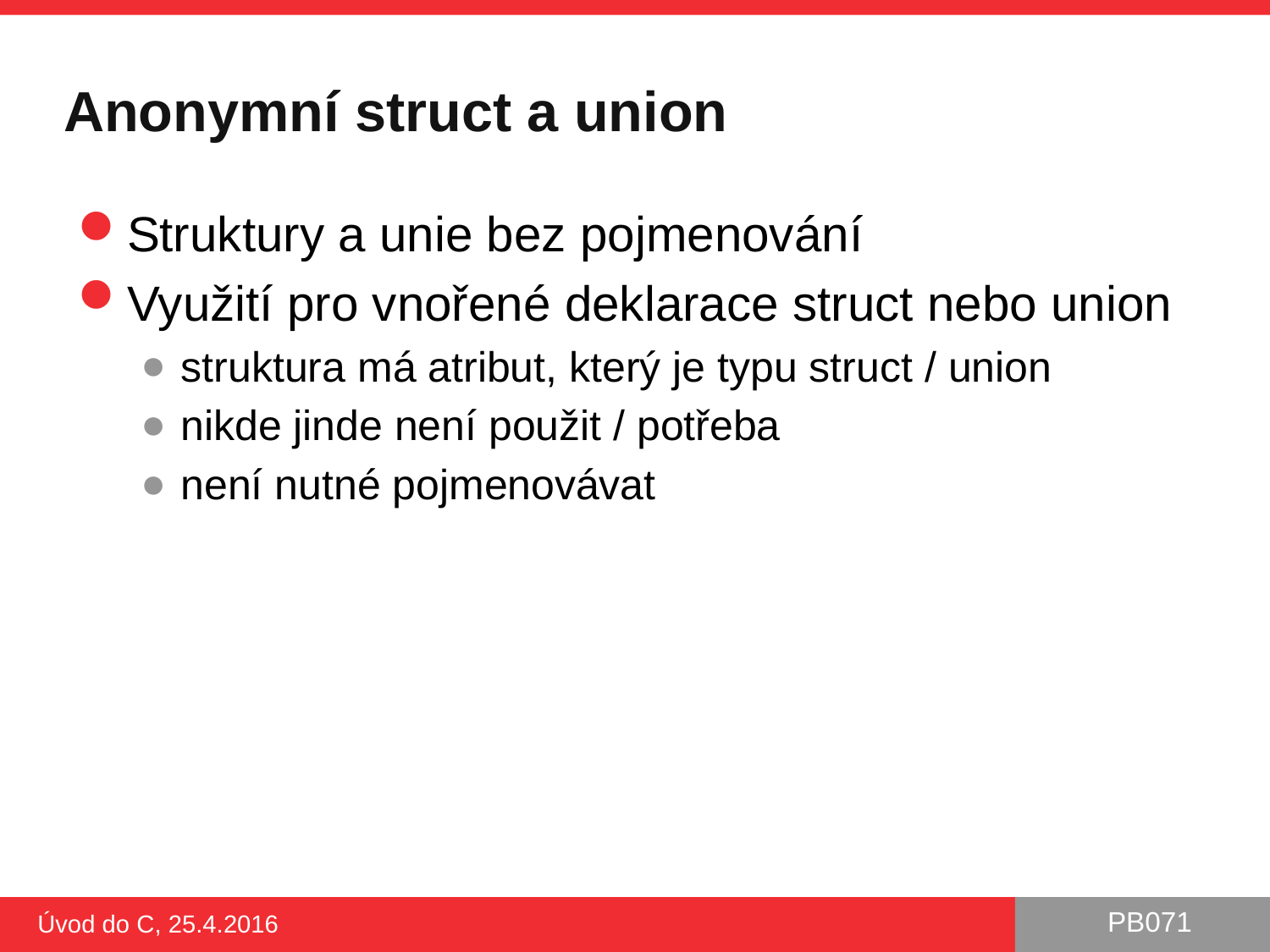

# Anonymní struct a union
Struktury a unie bez pojmenování
Využití pro vnořené deklarace struct nebo union
struktura má atribut, který je typu struct / union
nikde jinde není použit / potřeba
není nutné pojmenovávat

Úvod do C, 25.4.2016